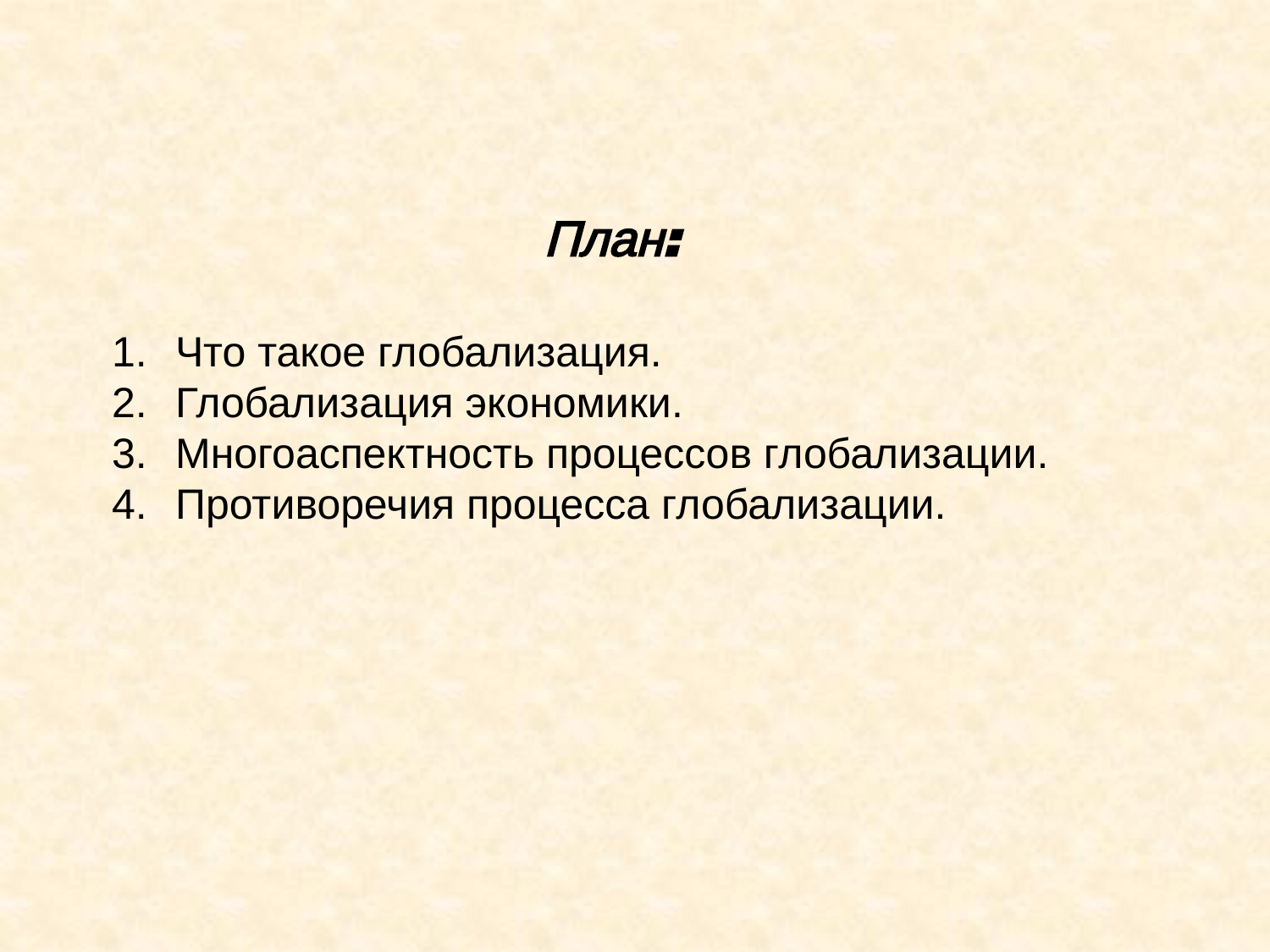

План:

Что такое глобализация.
Глобализация экономики.
Многоаспектность процессов глобализации.
Противоречия процесса глобализации.